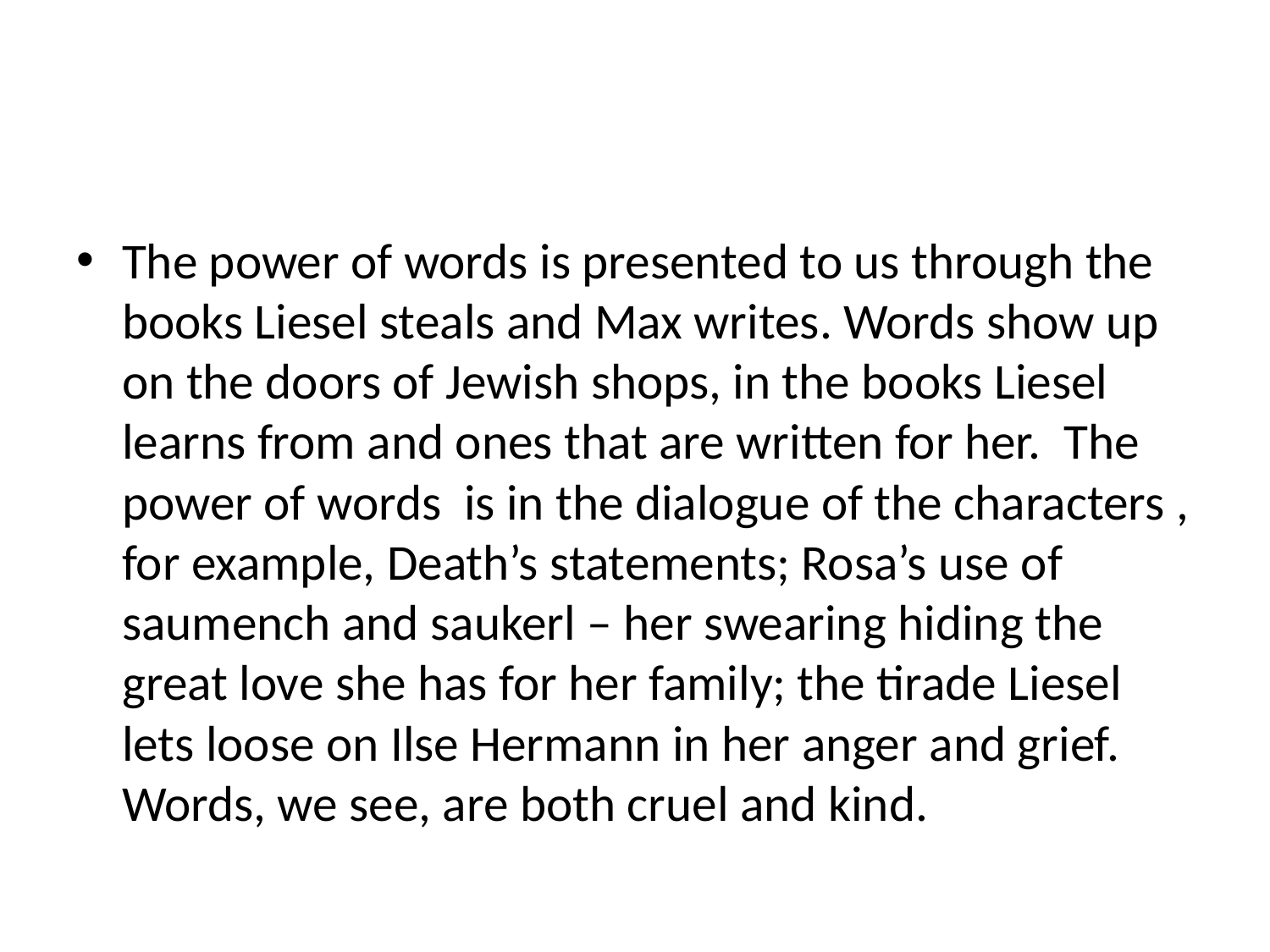

#
The power of words is presented to us through the books Liesel steals and Max writes. Words show up on the doors of Jewish shops, in the books Liesel learns from and ones that are written for her.  The power of words  is in the dialogue of the characters , for example, Death’s statements; Rosa’s use of saumench and saukerl – her swearing hiding the great love she has for her family; the tirade Liesel lets loose on Ilse Hermann in her anger and grief. Words, we see, are both cruel and kind.